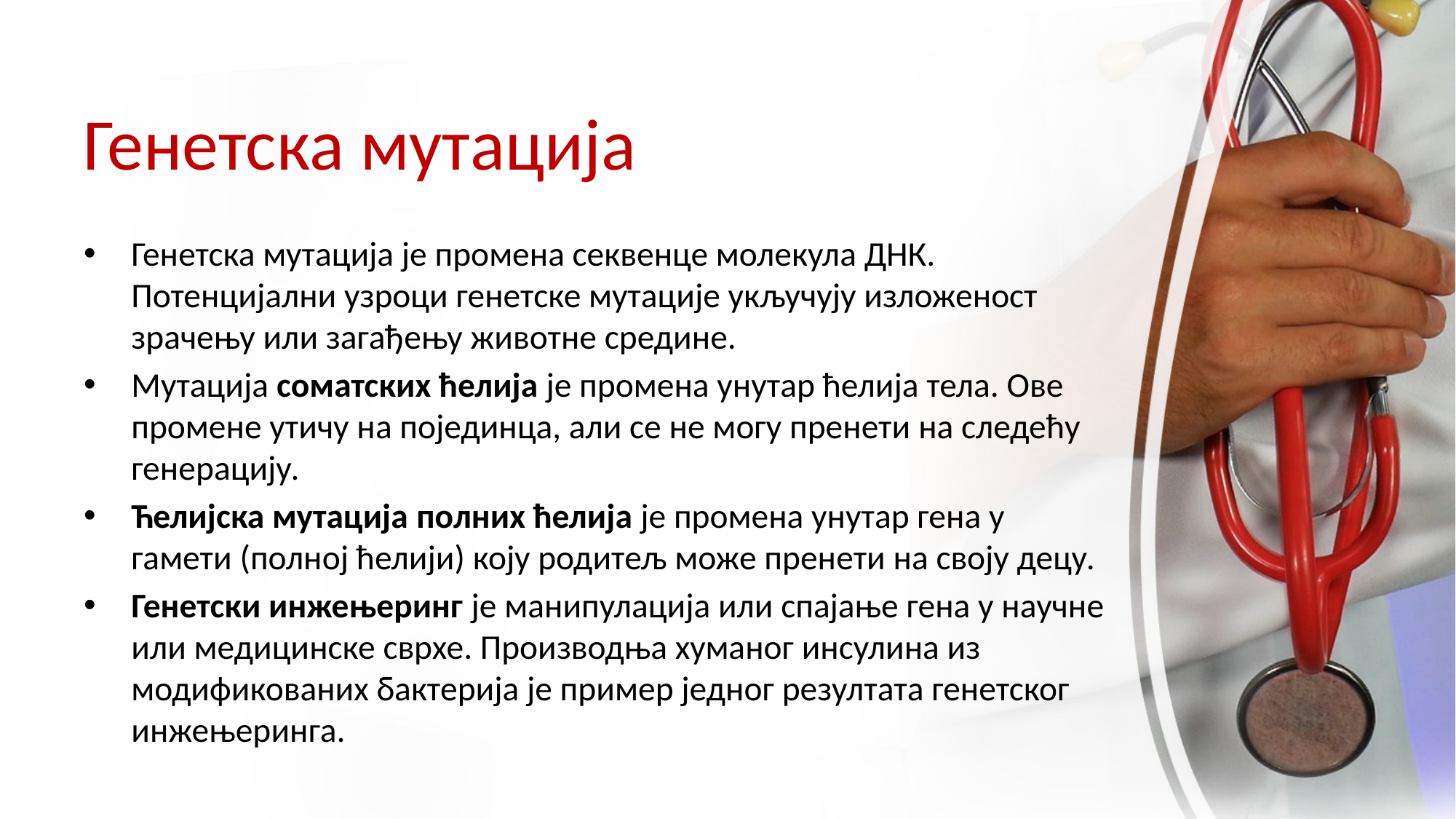

# Генетска мутација
Генетска мутација је промена секвенце молекула ДНК. Потенцијални узроци генетске мутације укључују изложеност зрачењу или загађењу животне средине.
Mутација соматских ћелија је промена унутар ћелија тела. Ове промене утичу на појединца, али се не могу пренети на следећу генерацију.
Ћелијска мутација полних ћелија је промена унутар гена у гамети (полној ћелији) коју родитељ може пренети на своју децу.
Генетски инжењеринг је манипулација или спајање гена у научне или медицинске сврхе. Производња хуманог инсулина из модификованих бактерија је пример једног резултата генетског инжењеринга.